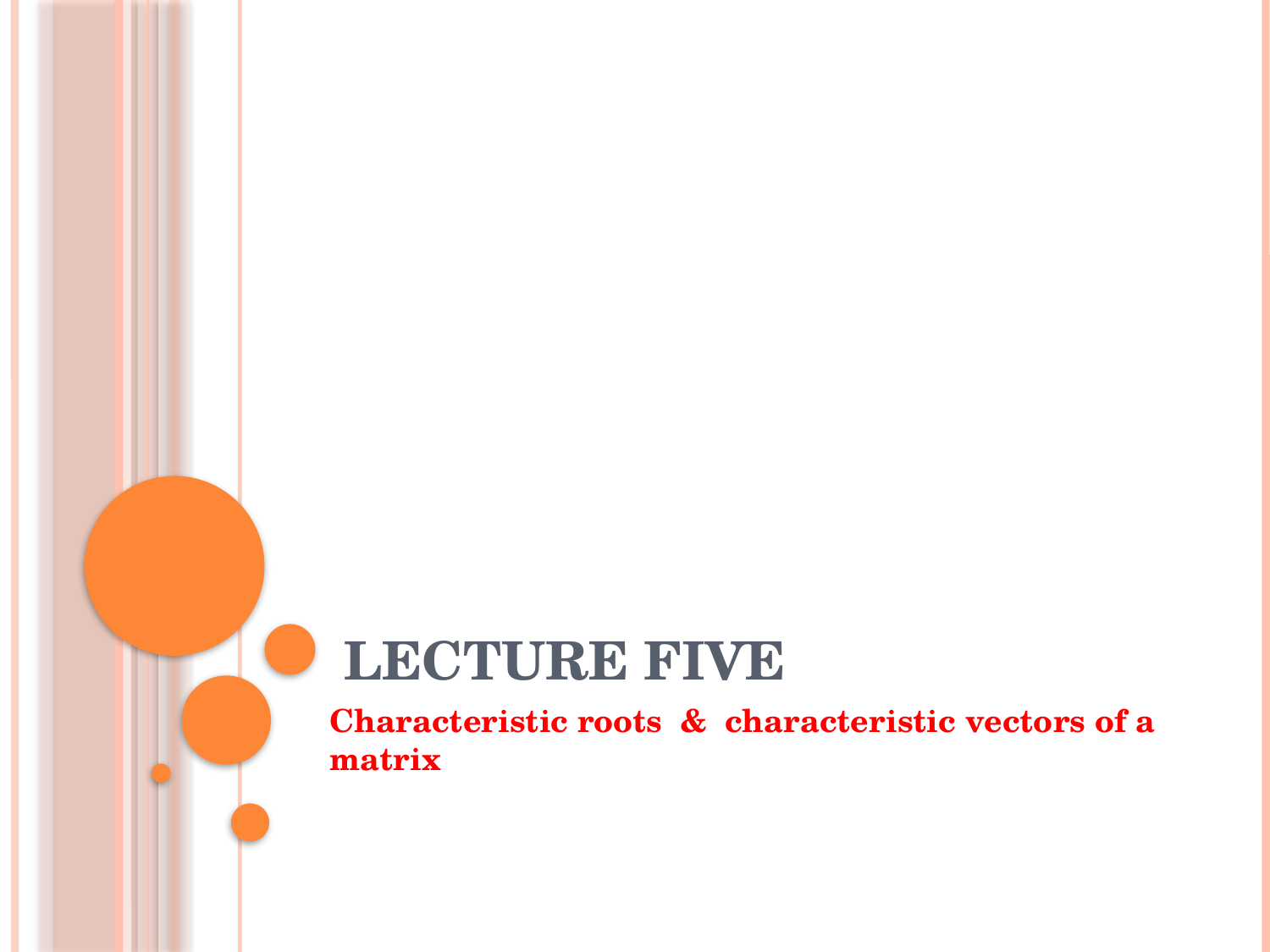

# Lecture Five
Characteristic roots  &  characteristic vectors of a matrix